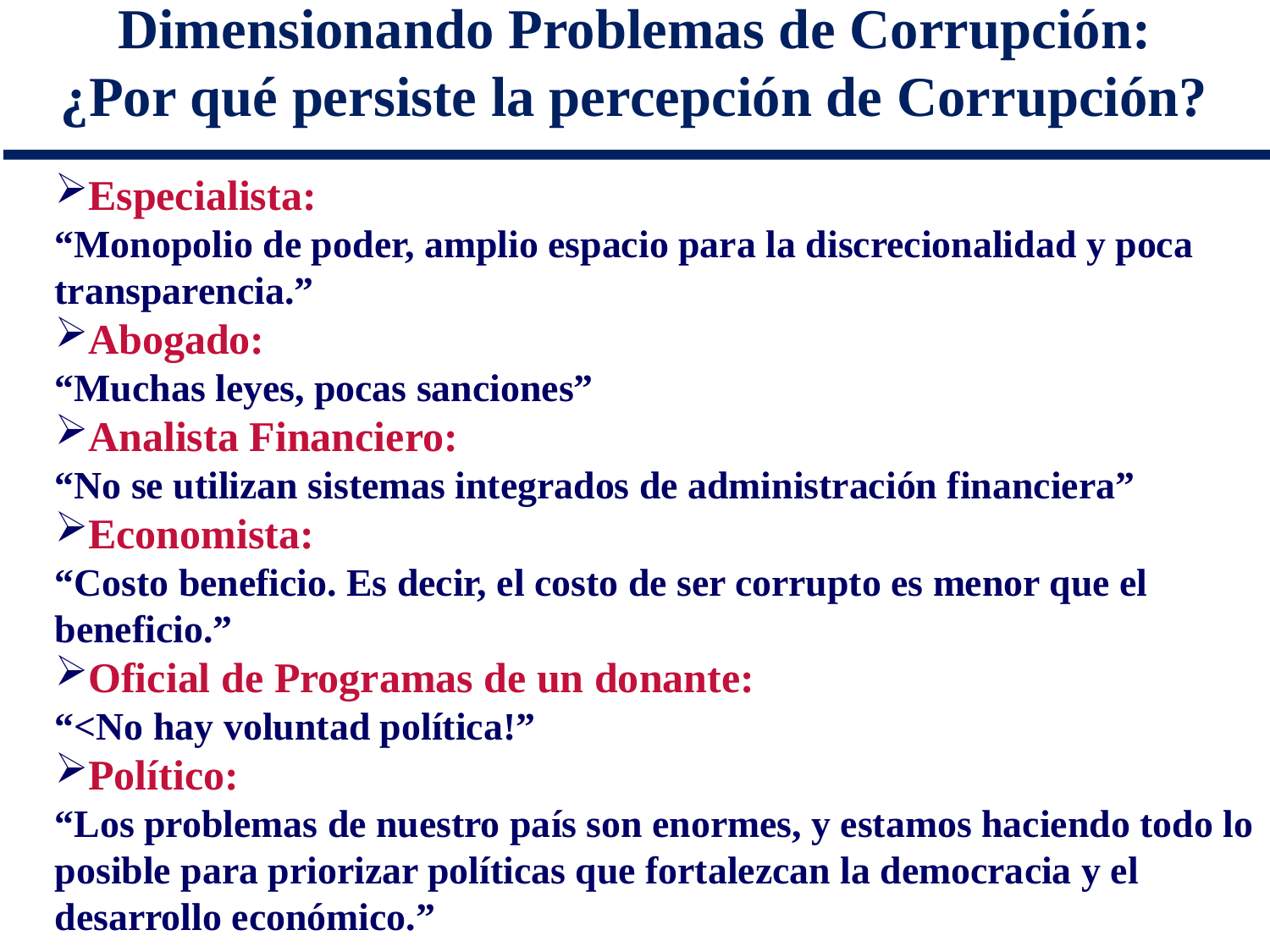

Dimensionando Problemas de Corrupción:
¿Por qué persiste la percepción de Corrupción?

Especialista:
“Monopolio de poder, amplio espacio para la discrecionalidad y poca transparencia.”
Abogado:
“Muchas leyes, pocas sanciones”
Analista Financiero:
“No se utilizan sistemas integrados de administración financiera”
Economista:
“Costo beneficio. Es decir, el costo de ser corrupto es menor que el beneficio.”
Oficial de Programas de un donante:
“<No hay voluntad política!”
Político:
“Los problemas de nuestro país son enormes, y estamos haciendo todo lo posible para priorizar políticas que fortalezcan la democracia y el desarrollo económico.”